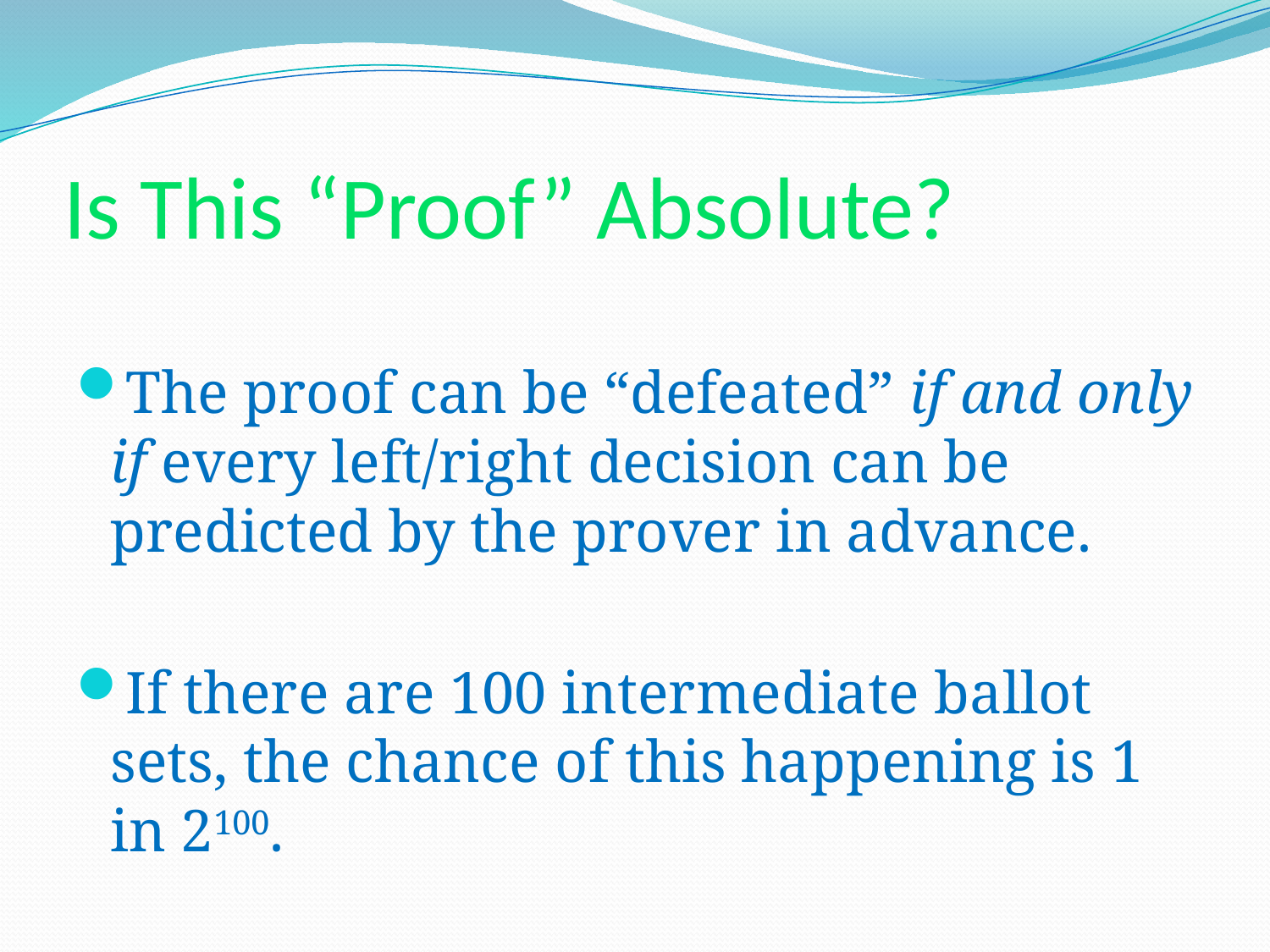

# Is This “Proof” Absolute?

The proof can be “defeated” if and only if every left/right decision can be predicted by the prover in advance.

If there are 100 intermediate ballot sets, the chance of this happening is 1 in 2100.